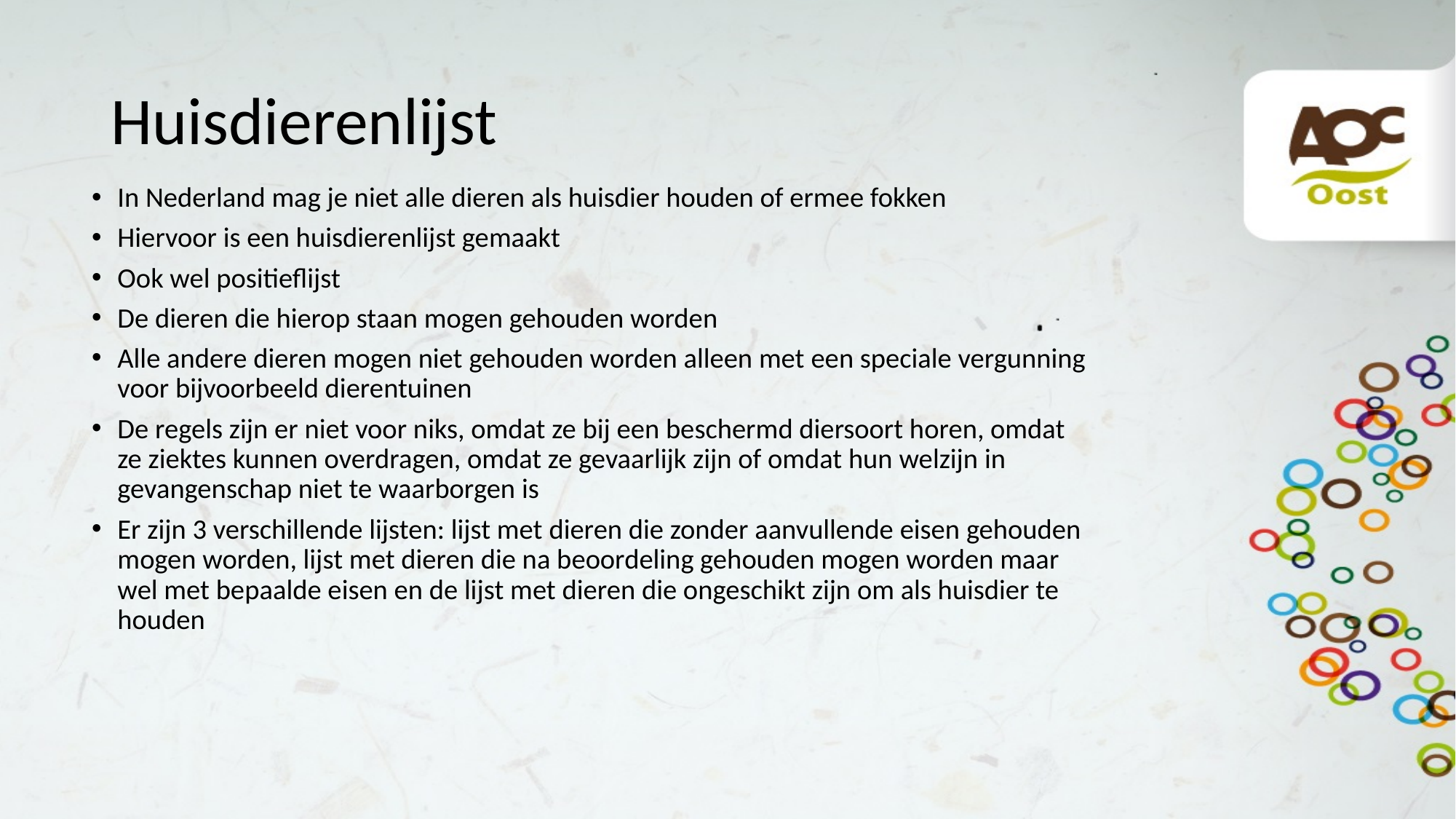

# Huisdierenlijst
In Nederland mag je niet alle dieren als huisdier houden of ermee fokken
Hiervoor is een huisdierenlijst gemaakt
Ook wel positieflijst
De dieren die hierop staan mogen gehouden worden
Alle andere dieren mogen niet gehouden worden alleen met een speciale vergunning voor bijvoorbeeld dierentuinen
De regels zijn er niet voor niks, omdat ze bij een beschermd diersoort horen, omdat ze ziektes kunnen overdragen, omdat ze gevaarlijk zijn of omdat hun welzijn in gevangenschap niet te waarborgen is
Er zijn 3 verschillende lijsten: lijst met dieren die zonder aanvullende eisen gehouden mogen worden, lijst met dieren die na beoordeling gehouden mogen worden maar wel met bepaalde eisen en de lijst met dieren die ongeschikt zijn om als huisdier te houden